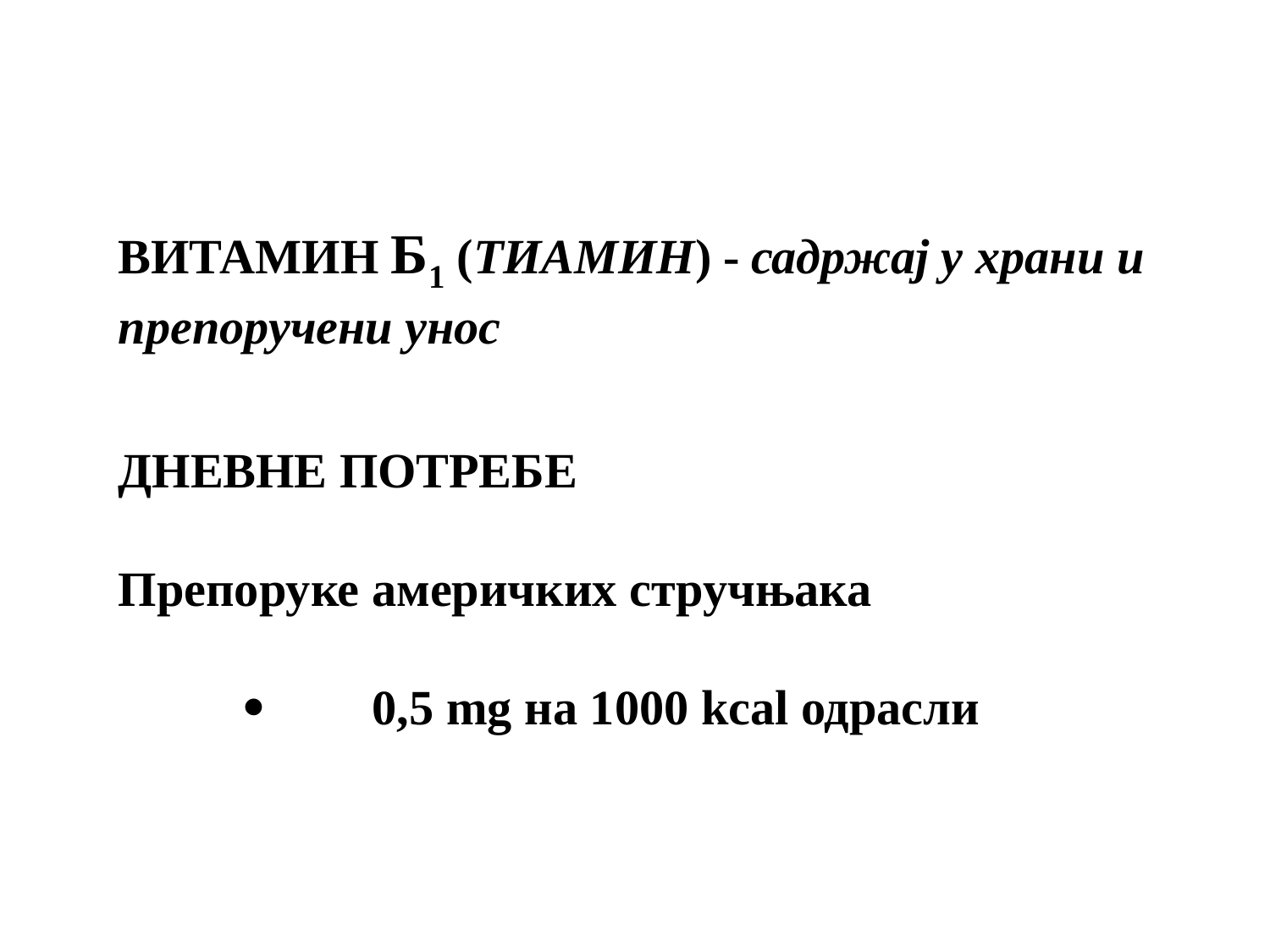

ВИТАМИН Б1 (ТИАМИН) - садржај у храни и препоручени унос

ДНЕВНЕ ПОТРЕБЕ

Препоруке америчких стручњака

•	0,5 mg на 1000 kcal одрасли